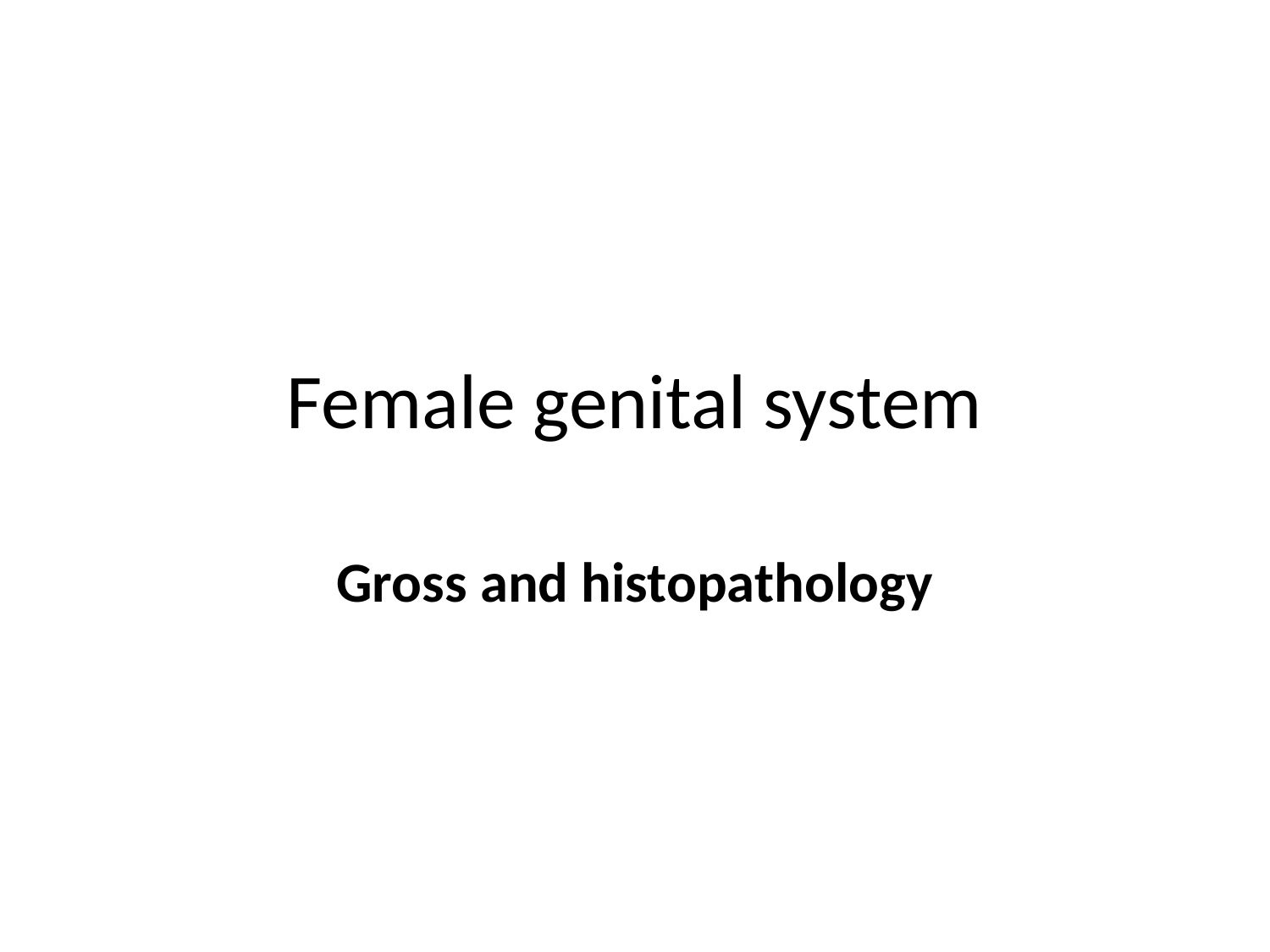

# Female genital system
Gross and histopathology